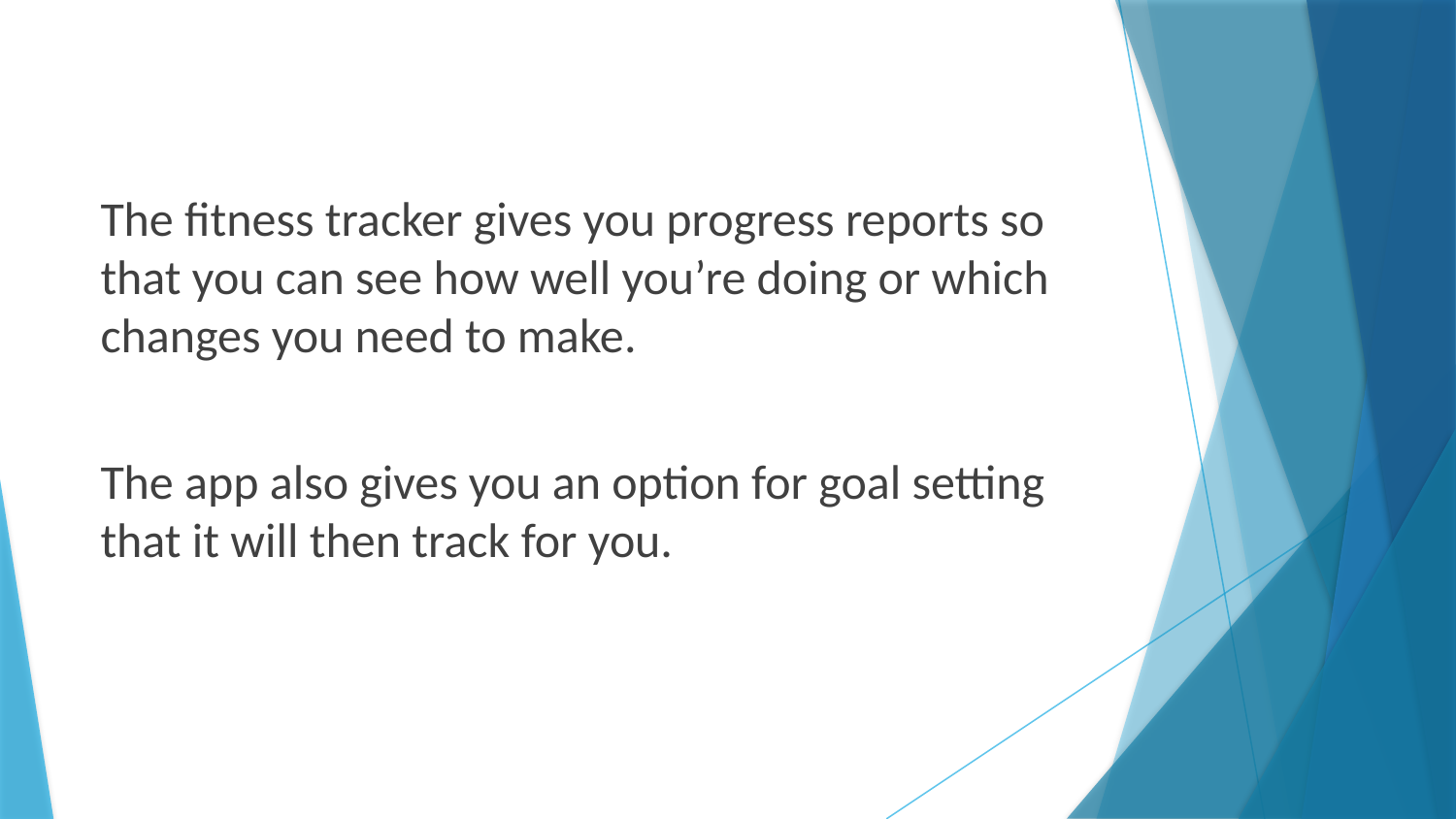

The fitness tracker gives you progress reports so that you can see how well you’re doing or which changes you need to make.

The app also gives you an option for goal setting that it will then track for you.